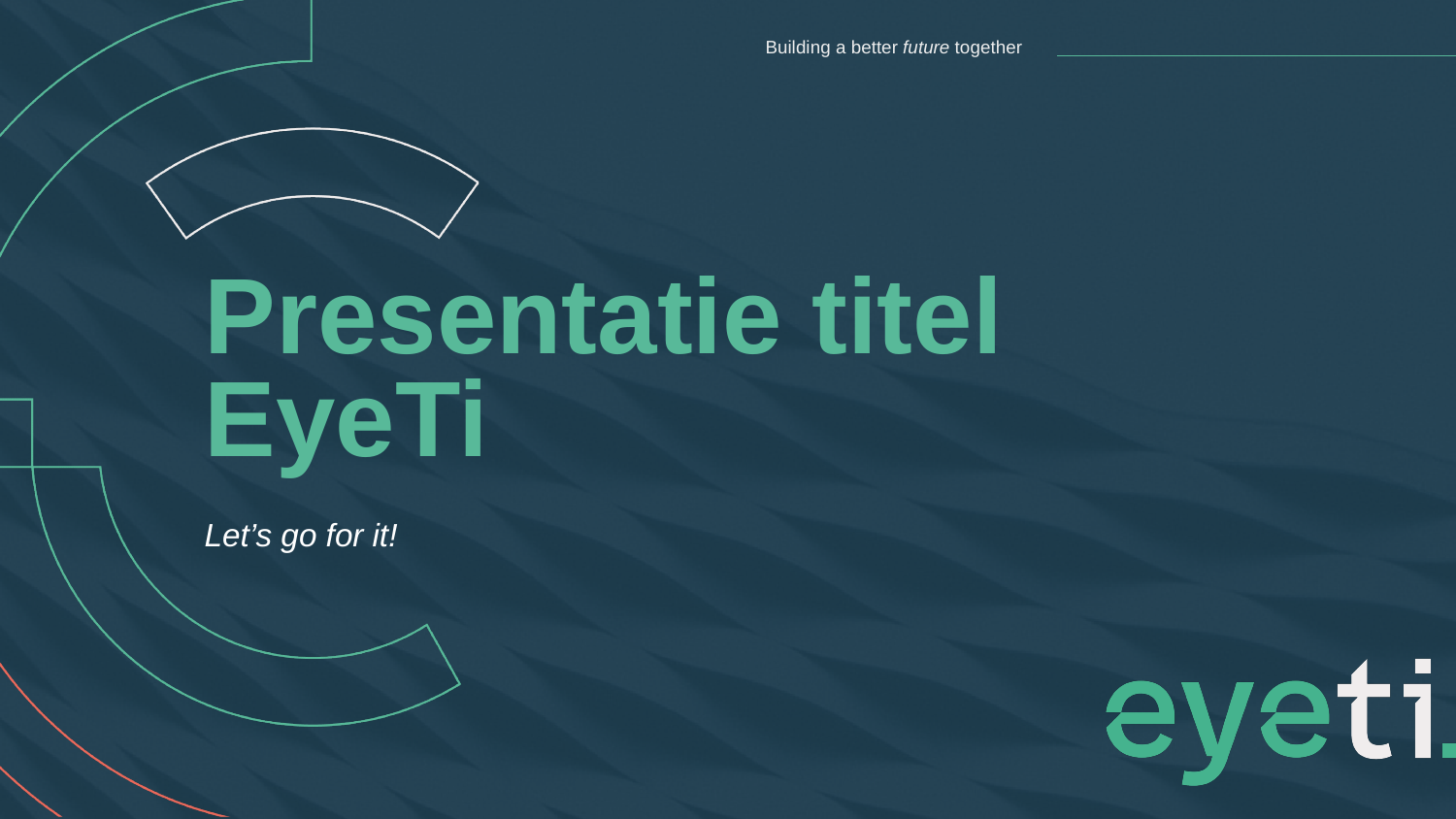

# Presentatie titel
EyeTi
Let’s go for it!